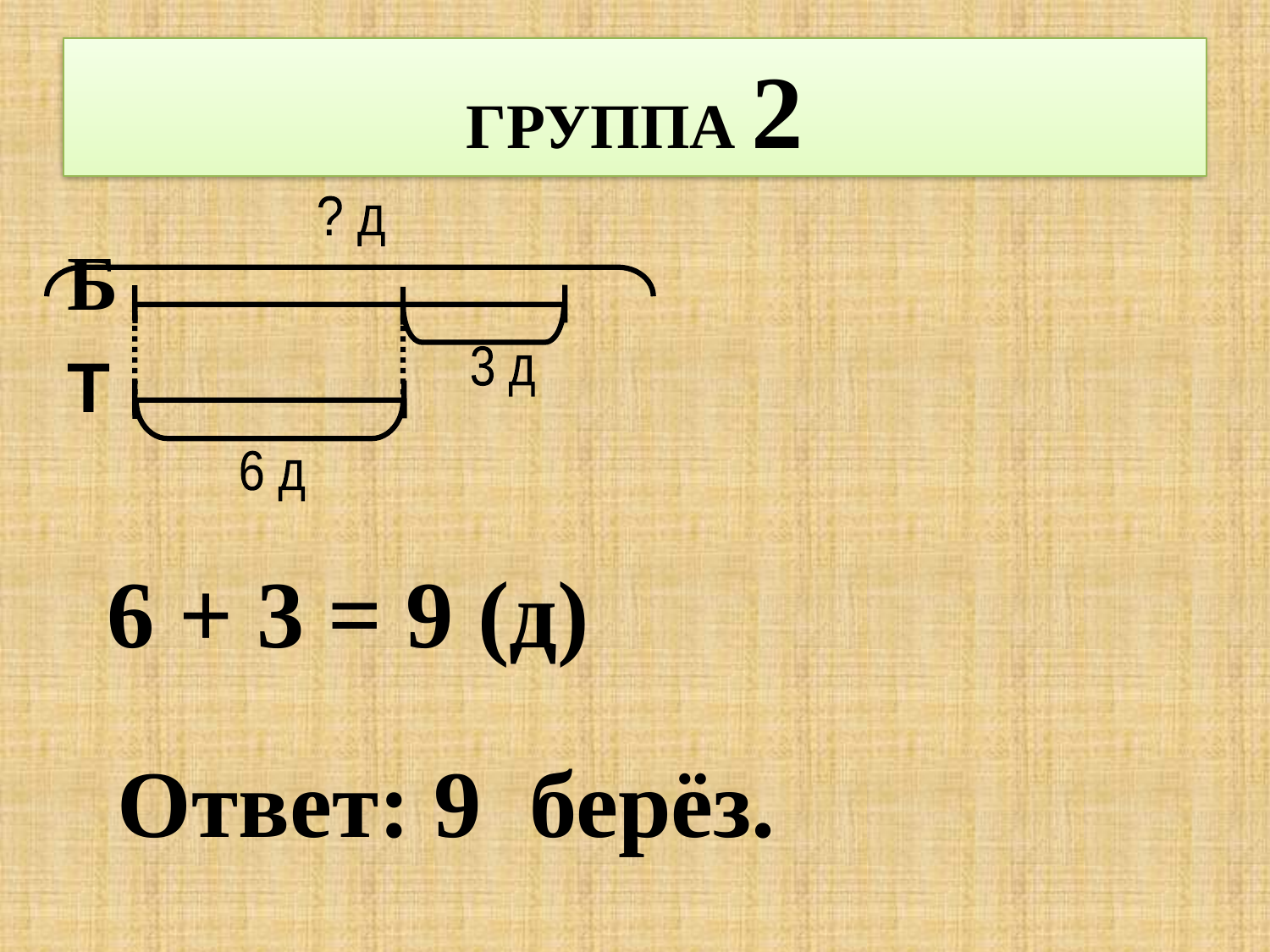

# ГРУППА 2
? д

3 д
6 д
Б
Т
6 + 3 = 9 (д)
Ответ: 9  берёз.